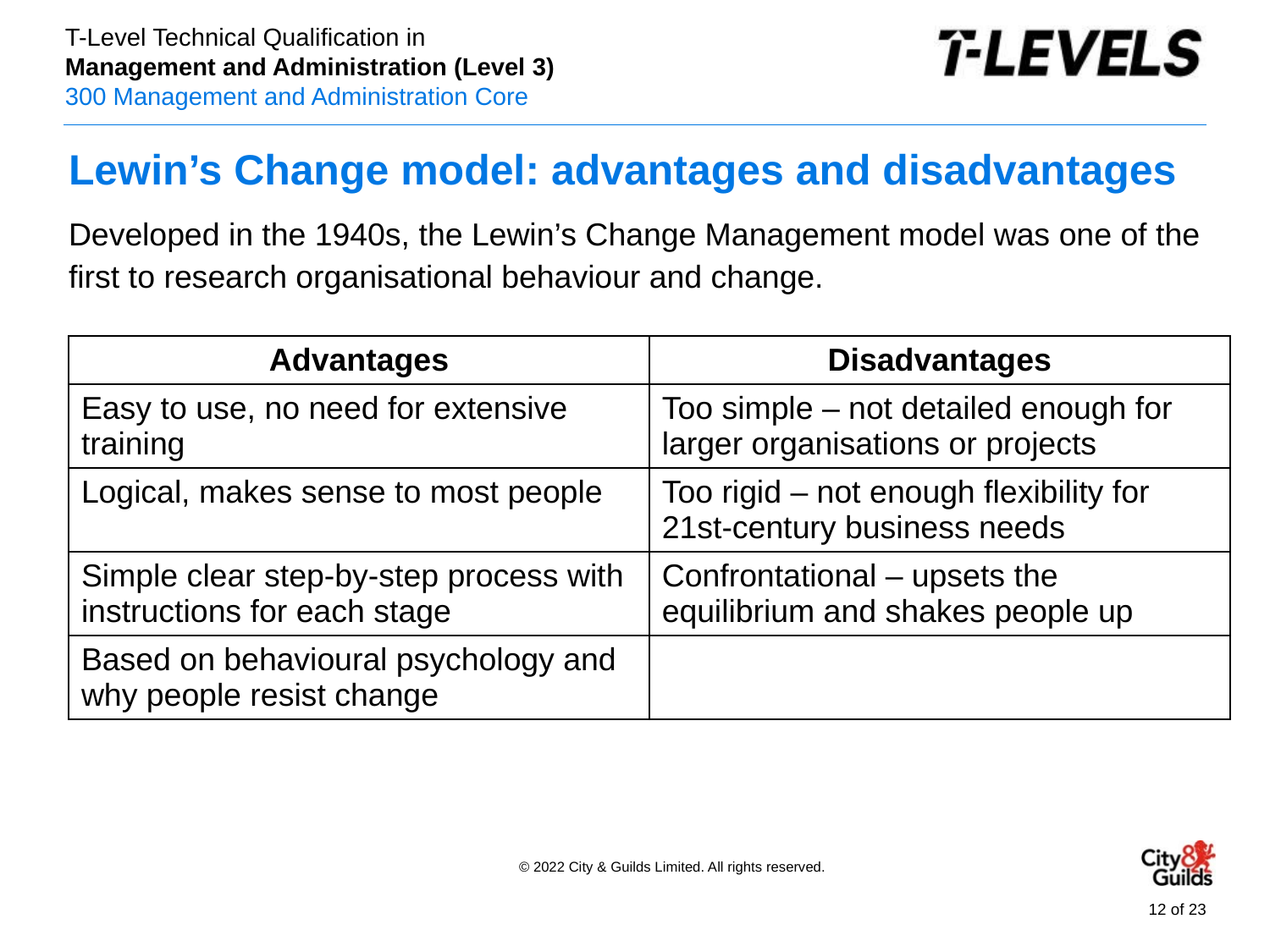

# Lewin’s Change model: advantages and disadvantages
Developed in the 1940s, the Lewin’s Change Management model was one of the first to research organisational behaviour and change.

| Advantages | Disadvantages |
| --- | --- |
| Easy to use, no need for extensive training | Too simple – not detailed enough for larger organisations or projects |
| Logical, makes sense to most people | Too rigid – not enough flexibility for 21st-century business needs |
| Simple clear step-by-step process with instructions for each stage | Confrontational – upsets the equilibrium and shakes people up |
| Based on behavioural psychology and why people resist change |  |